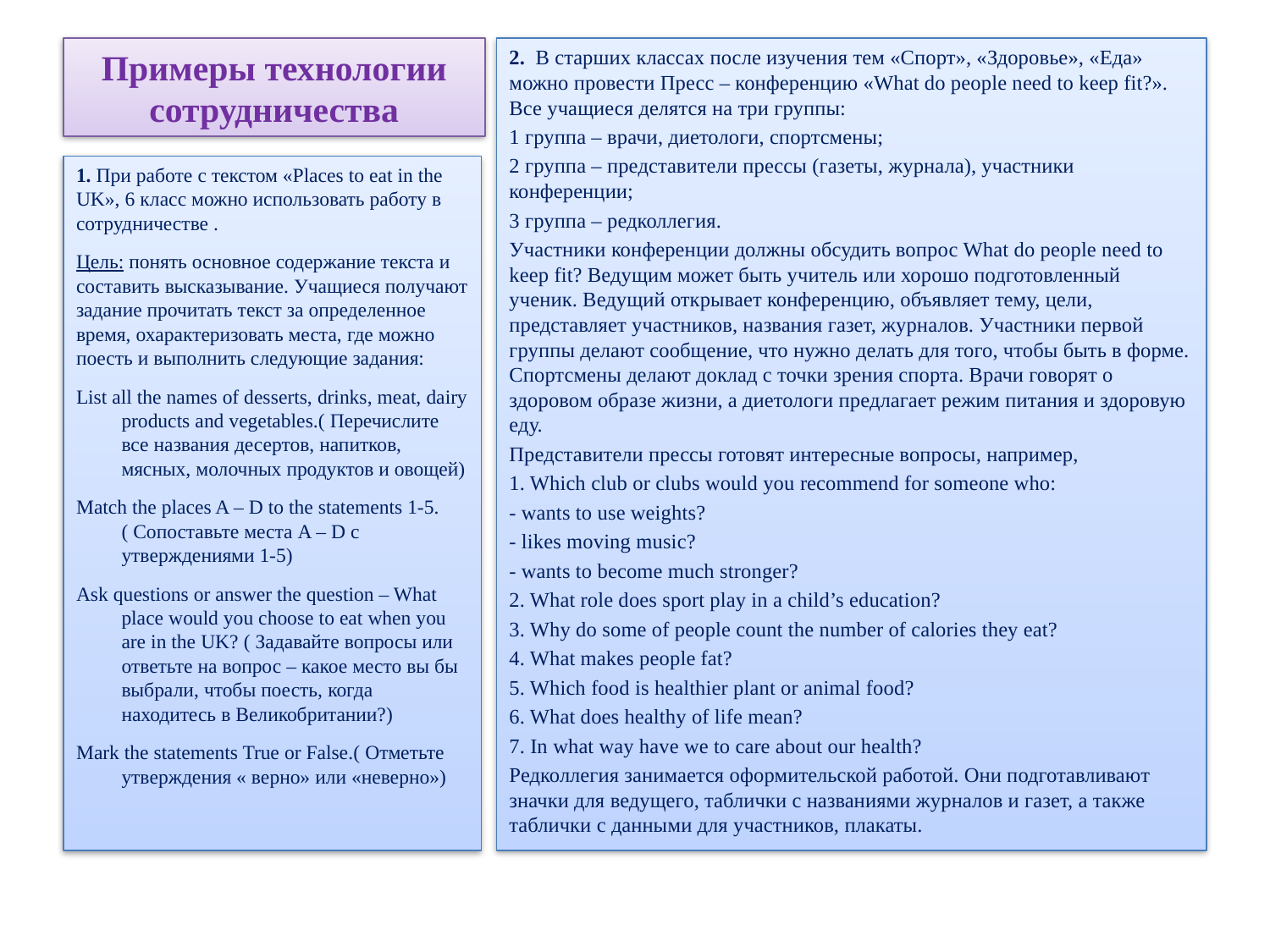

# Примеры технологии сотрудничества
2.  В старших классах после изучения тем «Спорт», «Здоровье», «Еда» можно провести Пресс – конференцию «What do people need to keep fit?». Все учащиеся делятся на три группы:
1 группа – врачи, диетологи, спортсмены;
2 группа – представители прессы (газеты, журнала), участники конференции;
3 группа – редколлегия.
Участники конференции должны обсудить вопрос What do people need to keep fit? Ведущим может быть учитель или хорошо подготовленный ученик. Ведущий открывает конференцию, объявляет тему, цели, представляет участников, названия газет, журналов. Участники первой группы делают сообщение, что нужно делать для того, чтобы быть в форме. Спортсмены делают доклад с точки зрения спорта. Врачи говорят о здоровом образе жизни, а диетологи предлагает режим питания и здоровую еду.
Представители прессы готовят интересные вопросы, например,
1. Which club or clubs would you recommend for someone who:
- wants to use weights?
- likes moving music?
- wants to become much stronger?
2. What role does sport play in a child’s education?
3. Why do some of people count the number of calories they eat?
4. What makes people fat?
5. Which food is healthier plant or animal food?
6. What does healthy of life mean?
7. In what way have we to care about our health?
Редколлегия занимается оформительской работой. Они подготавливают значки для ведущего, таблички с названиями журналов и газет, а также таблички с данными для участников, плакаты.

1. При работе с текстом «Places to eat in the UK», 6 класс можно использовать работу в сотрудничестве .
Цель: понять основное содержание текста и составить высказывание. Учащиеся получают задание прочитать текст за определенное время, охарактеризовать места, где можно поесть и выполнить следующие задания:
List all the names of desserts, drinks, meat, dairy products and vegetables.( Перечислите все названия десертов, напитков, мясных, молочных продуктов и овощей)
Match the places A – D to the statements 1-5.( Сопоставьте места A – D с утверждениями 1-5)
Ask questions or answer the question – What place would you choose to eat when you are in the UK? ( Задавайте вопросы или ответьте на вопрос – какое место вы бы выбрали, чтобы поесть, когда находитесь в Великобритании?)
Mark the statements True or False.( Отметьте утверждения « верно» или «неверно»)